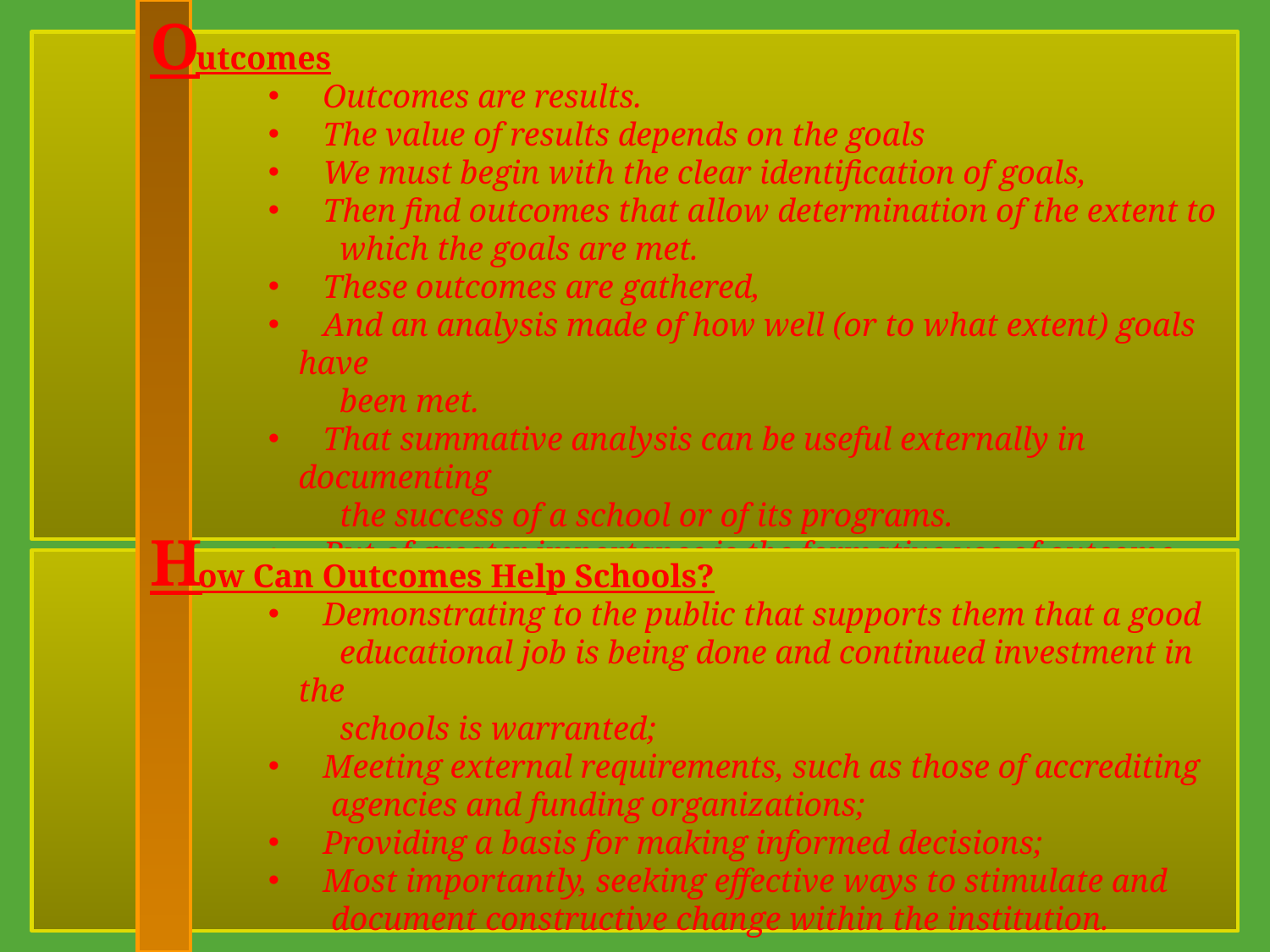

O

H
	   utcomes
   Outcomes are results.
   The value of results depends on the goals
   We must begin with the clear identification of goals,
   Then find outcomes that allow determination of the extent to
     which the goals are met.
   These outcomes are gathered,
   And an analysis made of how well (or to what extent) goals have
     been met.
   That summative analysis can be useful externally in documenting
     the success of a school or of its programs.
   But of greater importance is the formative use of outcome data
     and analysis to provide guidance to constructive change.

	o ow Can Outcomes Help Schools?
   Demonstrating to the public that supports them that a good
     educational job is being done and continued investment in the
     schools is warranted;
   Meeting external requirements, such as those of accrediting
    agencies and funding organizations;
   Providing a basis for making informed decisions;
   Most importantly, seeking effective ways to stimulate and
    document constructive change within the institution.